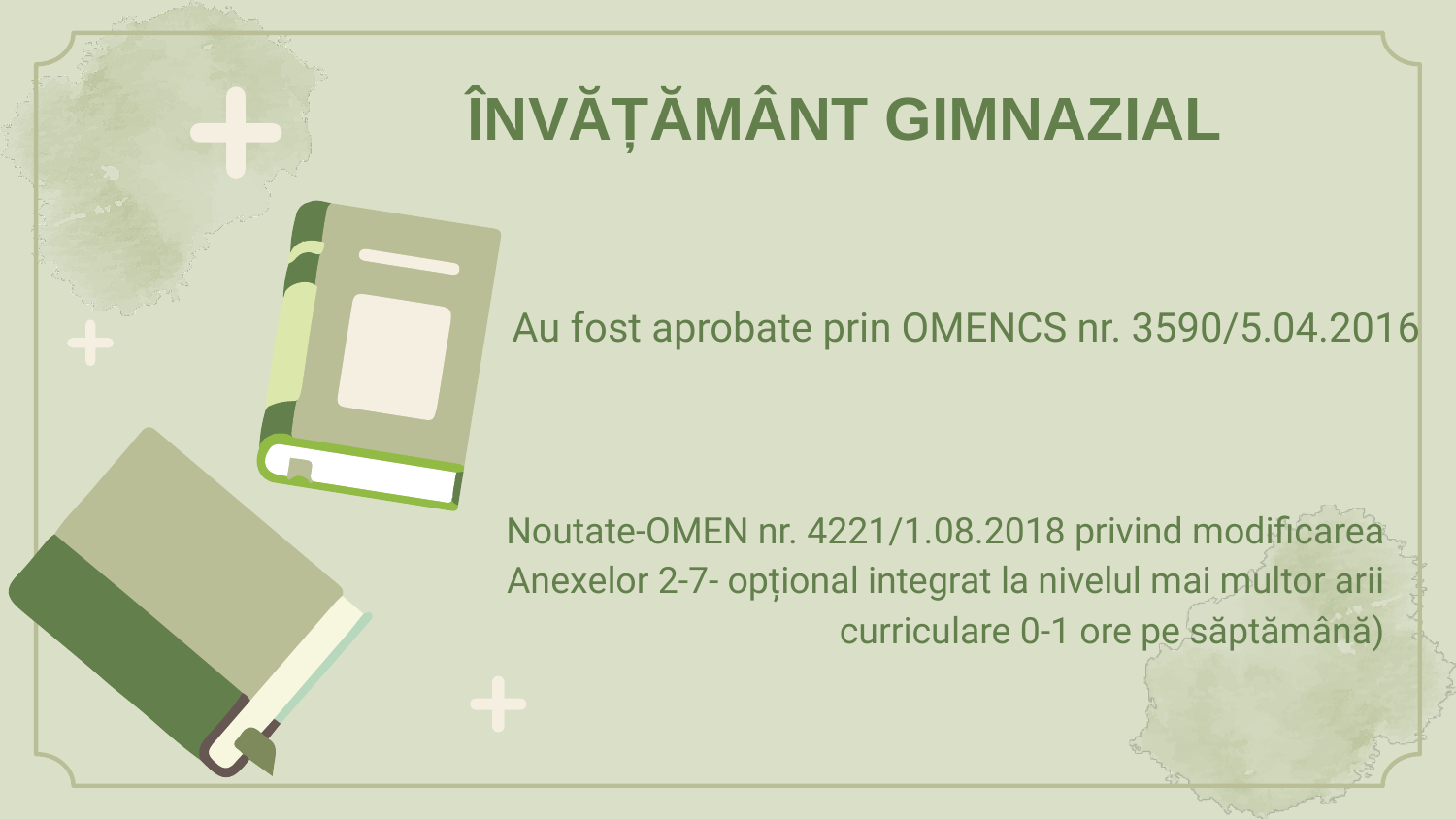

# ÎNVĂȚĂMÂNT GIMNAZIAL

Au fost aprobate prin OMENCS nr. 3590/5.04.2016

Noutate-OMEN nr. 4221/1.08.2018 privind modificarea Anexelor 2-7- opțional integrat la nivelul mai multor arii curriculare 0-1 ore pe săptămână)